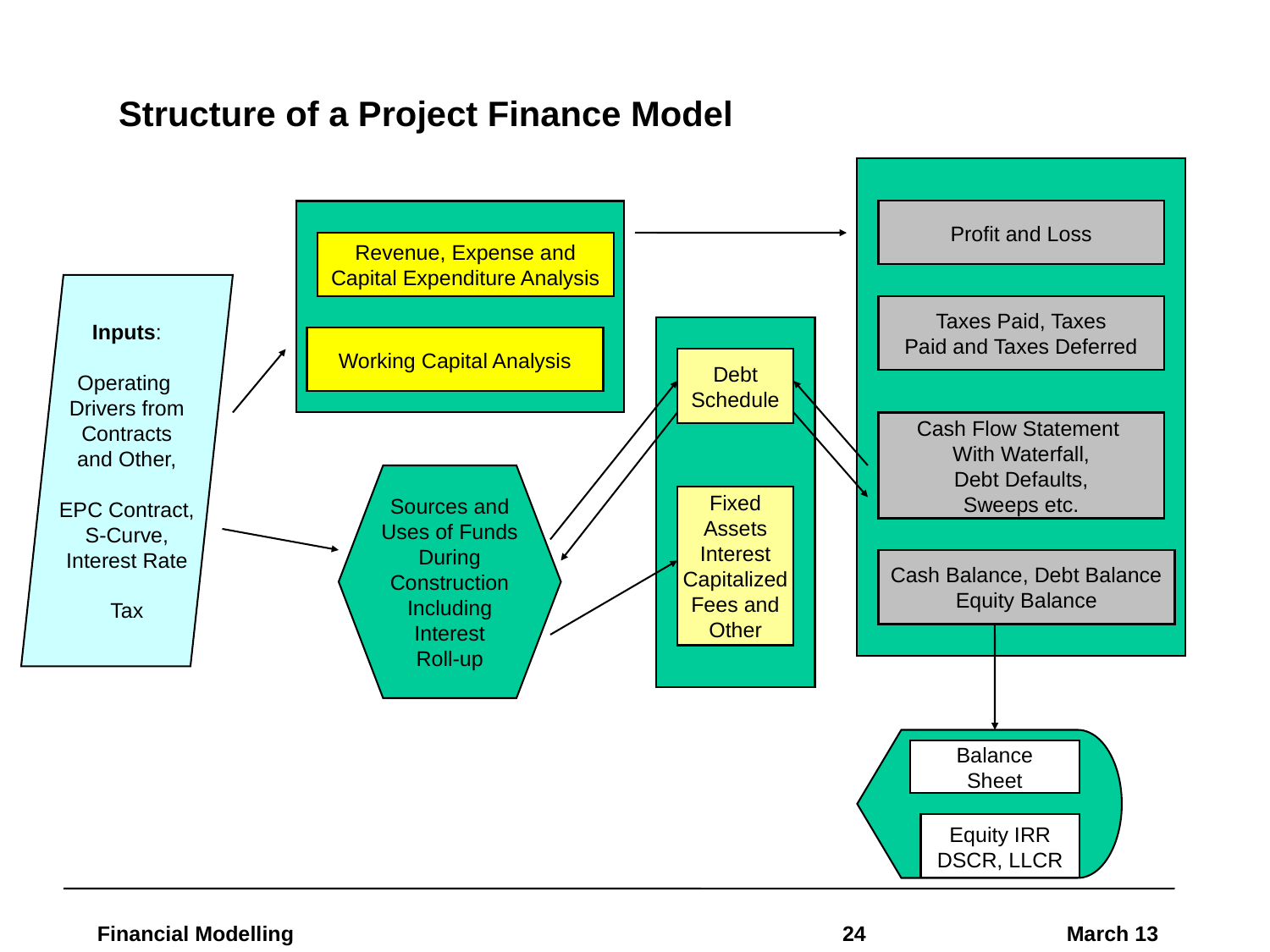

# Structure of a Project Finance Model

Profit and Loss
Revenue, Expense and
Capital Expenditure Analysis

Inputs:

Operating
Drivers from
Contracts
and Other,

EPC Contract,
S-Curve,
Interest Rate

Tax
Taxes Paid, Taxes
Paid and Taxes Deferred

Working Capital Analysis

Debt
Schedule

Cash Flow Statement
With Waterfall,
Debt Defaults,
Sweeps etc.
Sources and
Uses of Funds
During
Construction
Including
Interest
Roll-up
Fixed
Assets
Interest
Capitalized
Fees and
Other

Cash Balance, Debt Balance
Equity Balance

Balance
Sheet
Equity IRR
DSCR, LLCR